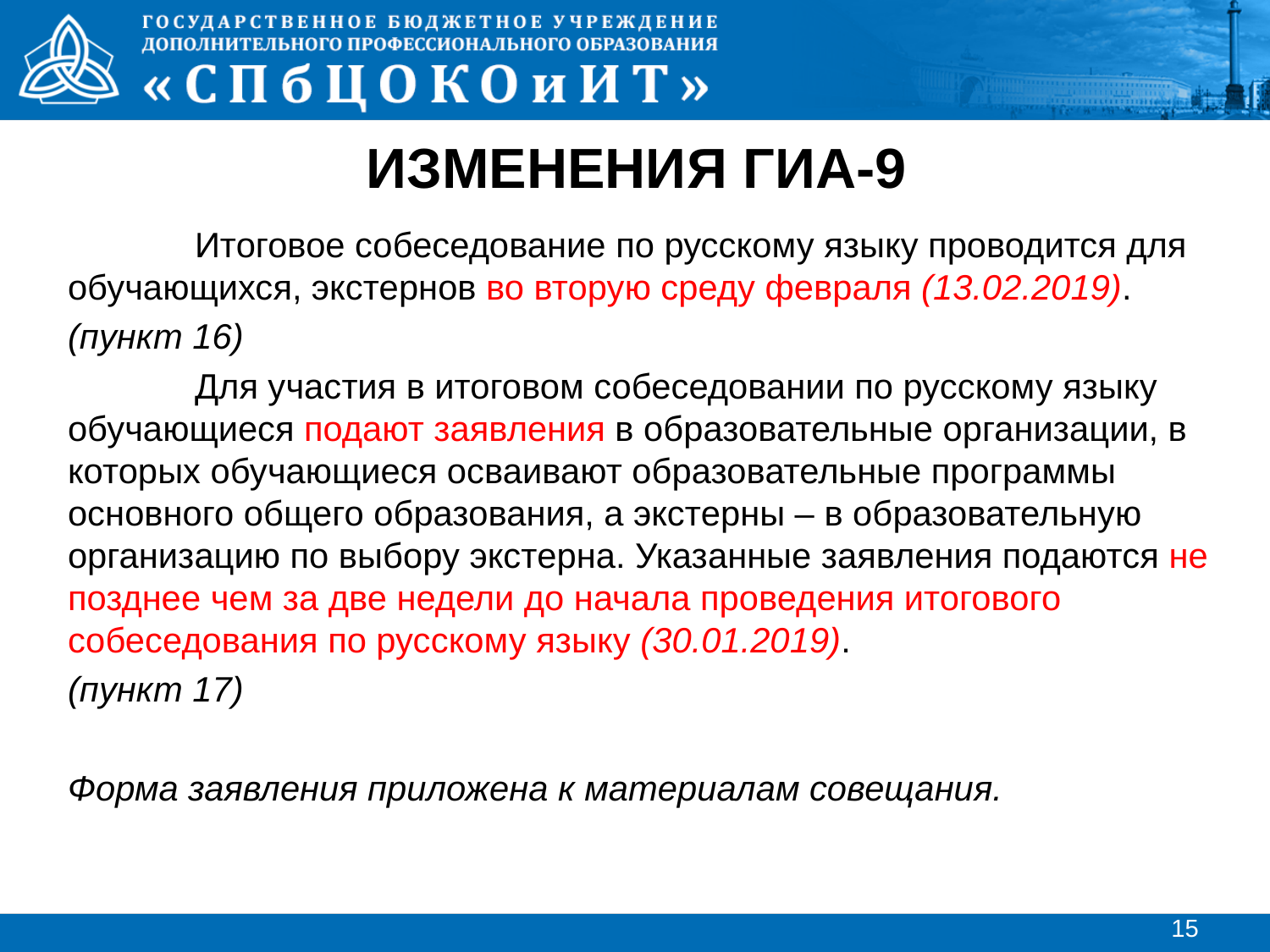

ИЗМЕНЕНИЯ ГИА-9
	Итоговое собеседование по русскому языку проводится для обучающихся, экстернов во вторую среду февраля (13.02.2019).
(пункт 16)
	Для участия в итоговом собеседовании по русскому языку обучающиеся подают заявления в образовательные организации, в которых обучающиеся осваивают образовательные программы основного общего образования, а экстерны – в образовательную организацию по выбору экстерна. Указанные заявления подаются не позднее чем за две недели до начала проведения итогового собеседования по русскому языку (30.01.2019).
(пункт 17)

Форма заявления приложена к материалам совещания.
15